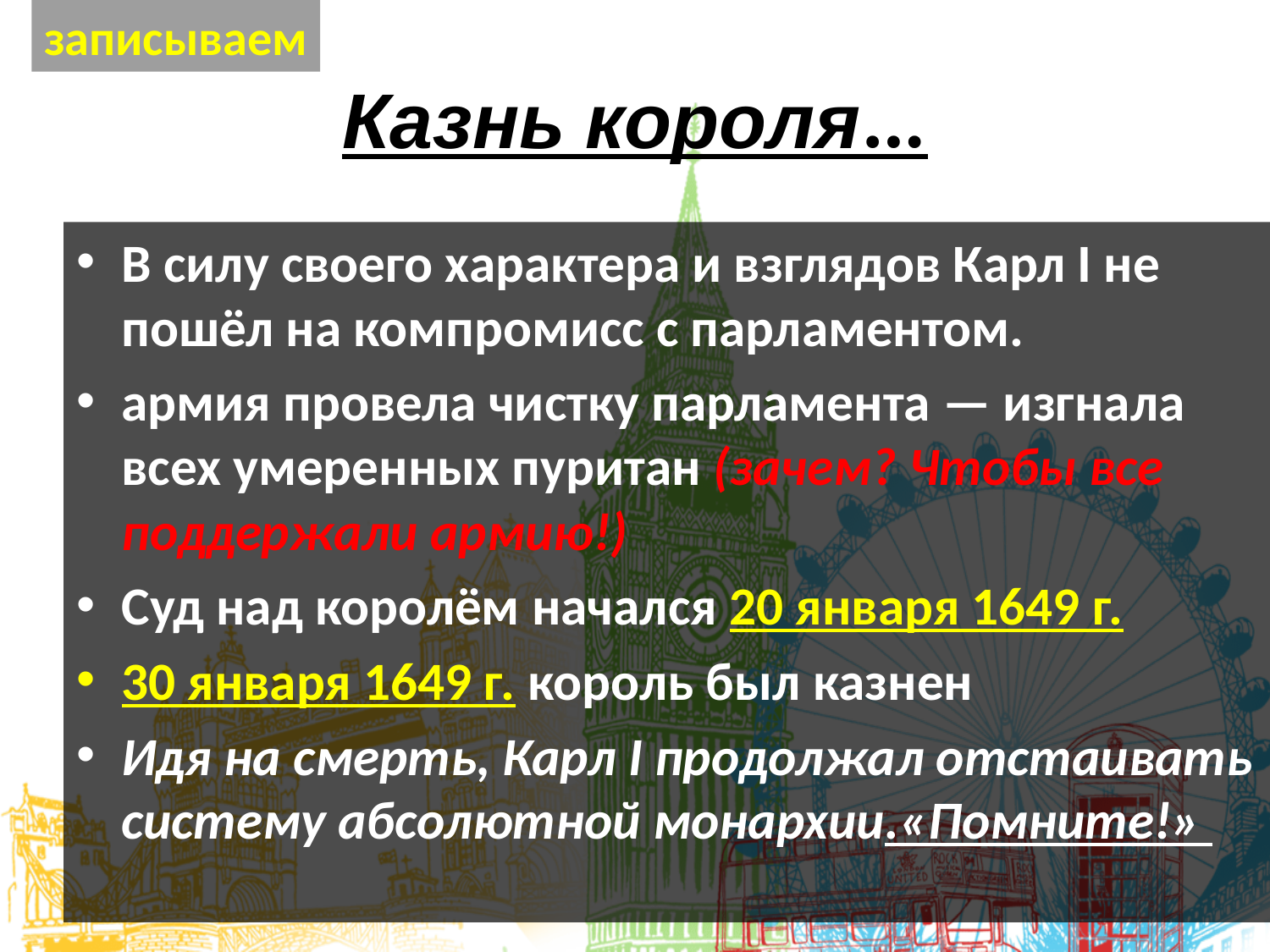

записываем
# Казнь короля…
В силу своего характера и взглядов Карл I не пошёл на компромисс с парламентом.
армия провела чистку парламента — изгнала всех умеренных пуритан (зачем? Чтобы все поддержали армию!)
Суд над королём начался 20 января 1649 г.
30 января 1649 г. король был казнен
Идя на смерть, Карл I продолжал отстаивать систему абсолютной монархии.«Помните!»